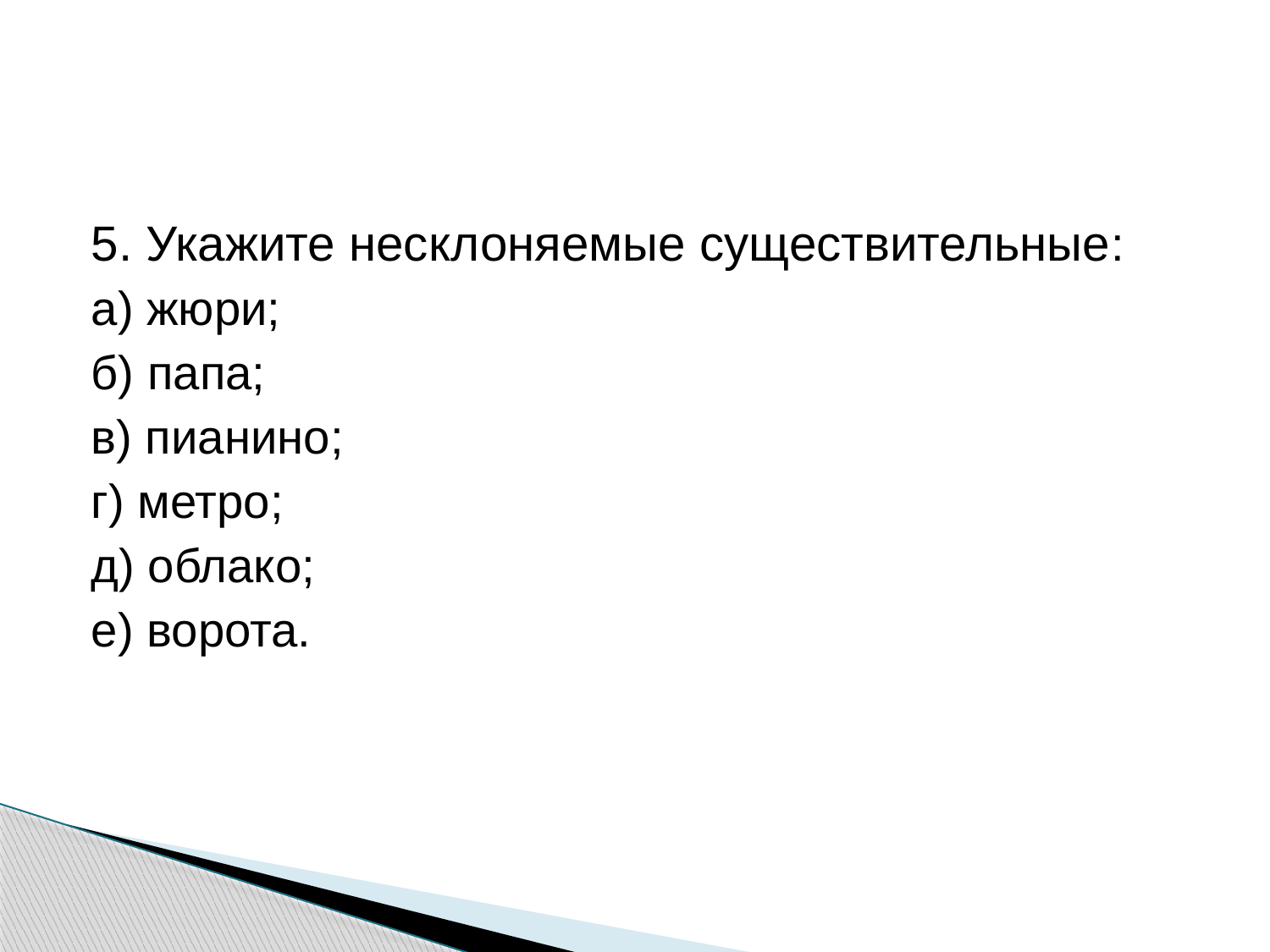

#
5. Укажите несклоняемые существительные:
а) жюри;
б) папа;
в) пианино;
г) метро;
д) облако;
е) ворота.